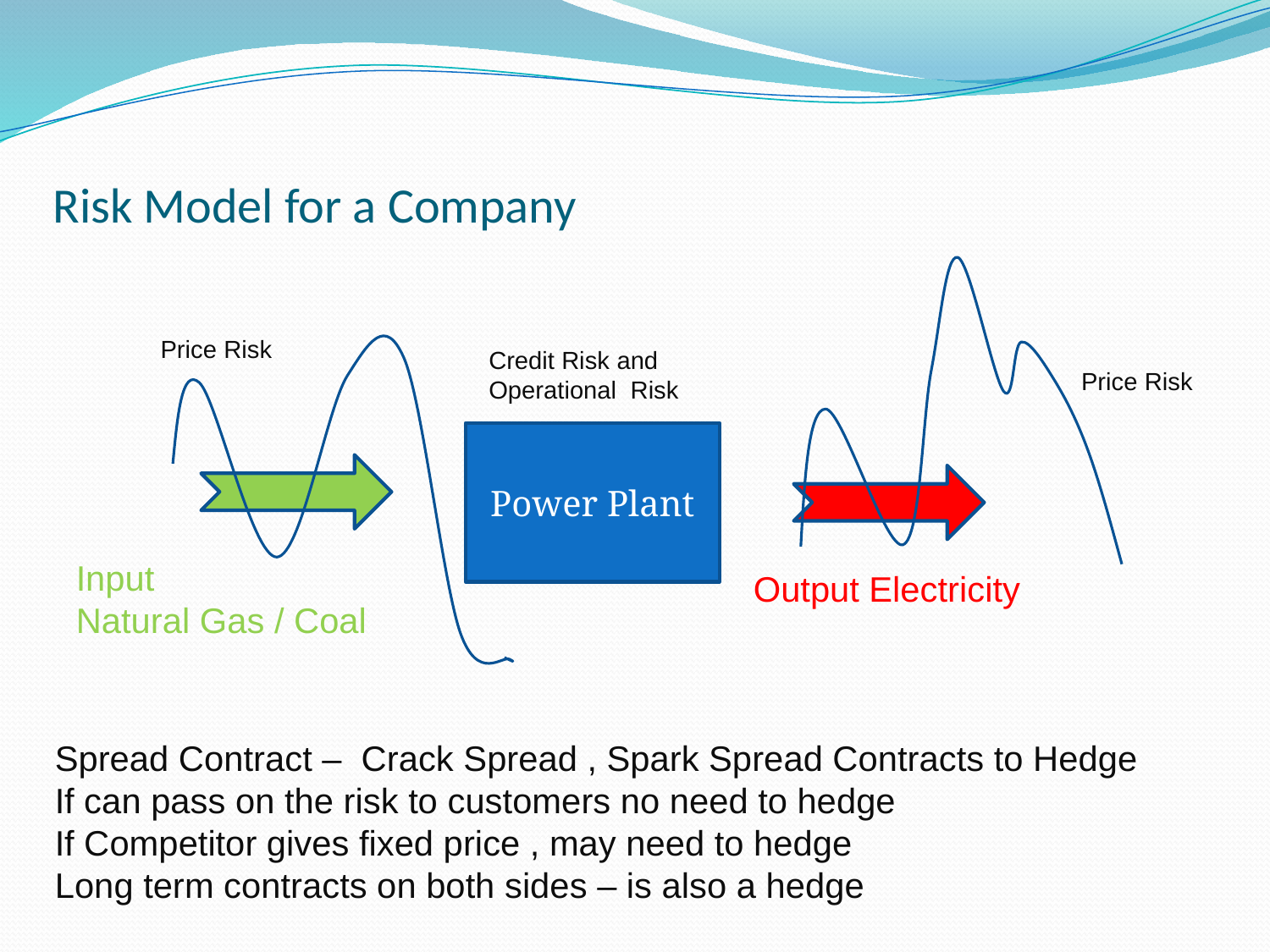

Risk Model for a Company

Price Risk
Credit Risk and Operational  Risk
Price Risk
 Power Plant

Input
Natural Gas / Coal
Output Electricity
Spread Contract –  Crack Spread , Spark Spread Contracts to Hedge
If can pass on the risk to customers no need to hedge
If Competitor gives fixed price , may need to hedge
Long term contracts on both sides – is also a hedge